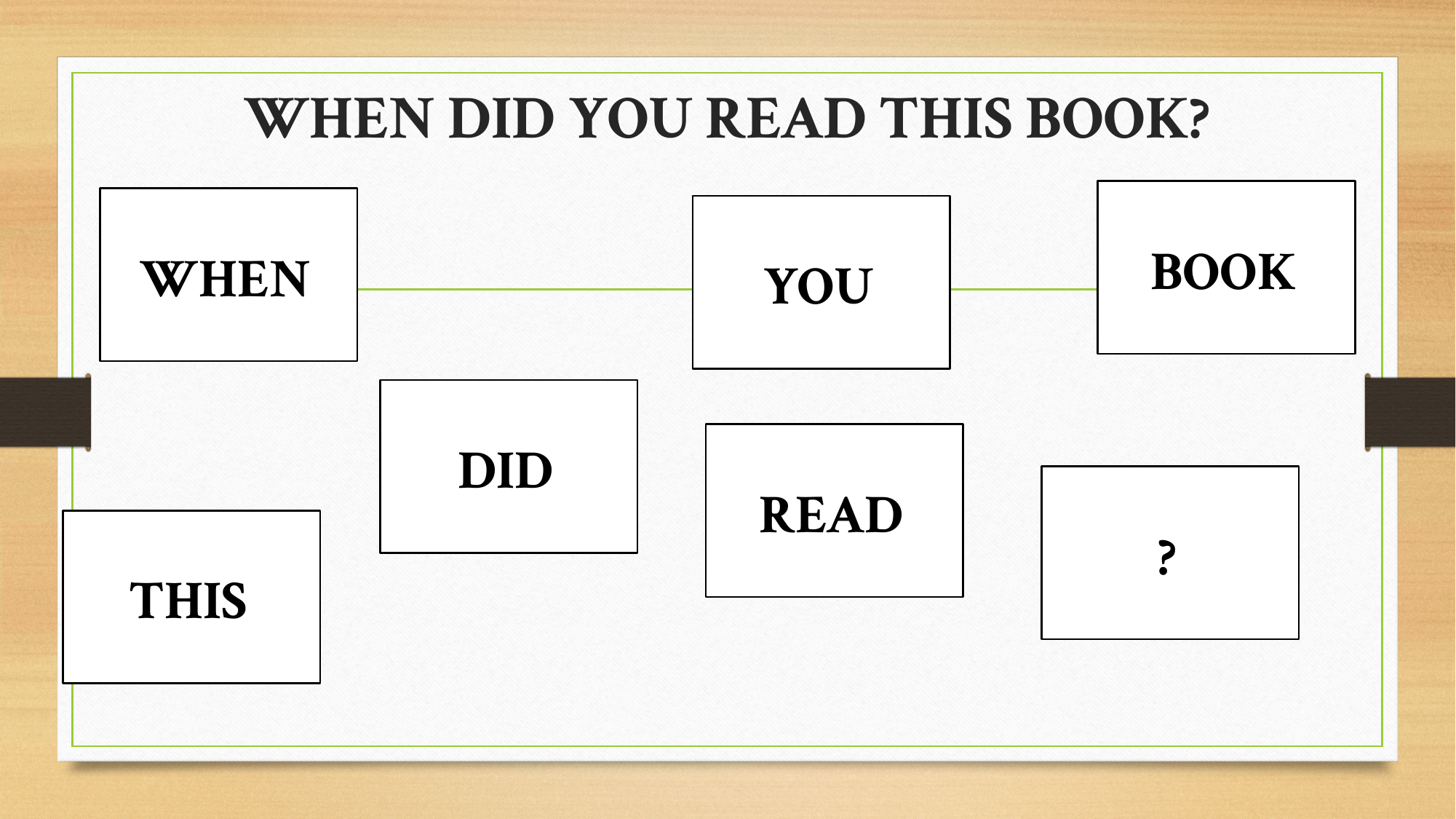

# WHEN DID YOU READ THIS BOOK?
BOOK
WHEN
YOU
DID
READ
?
THIS